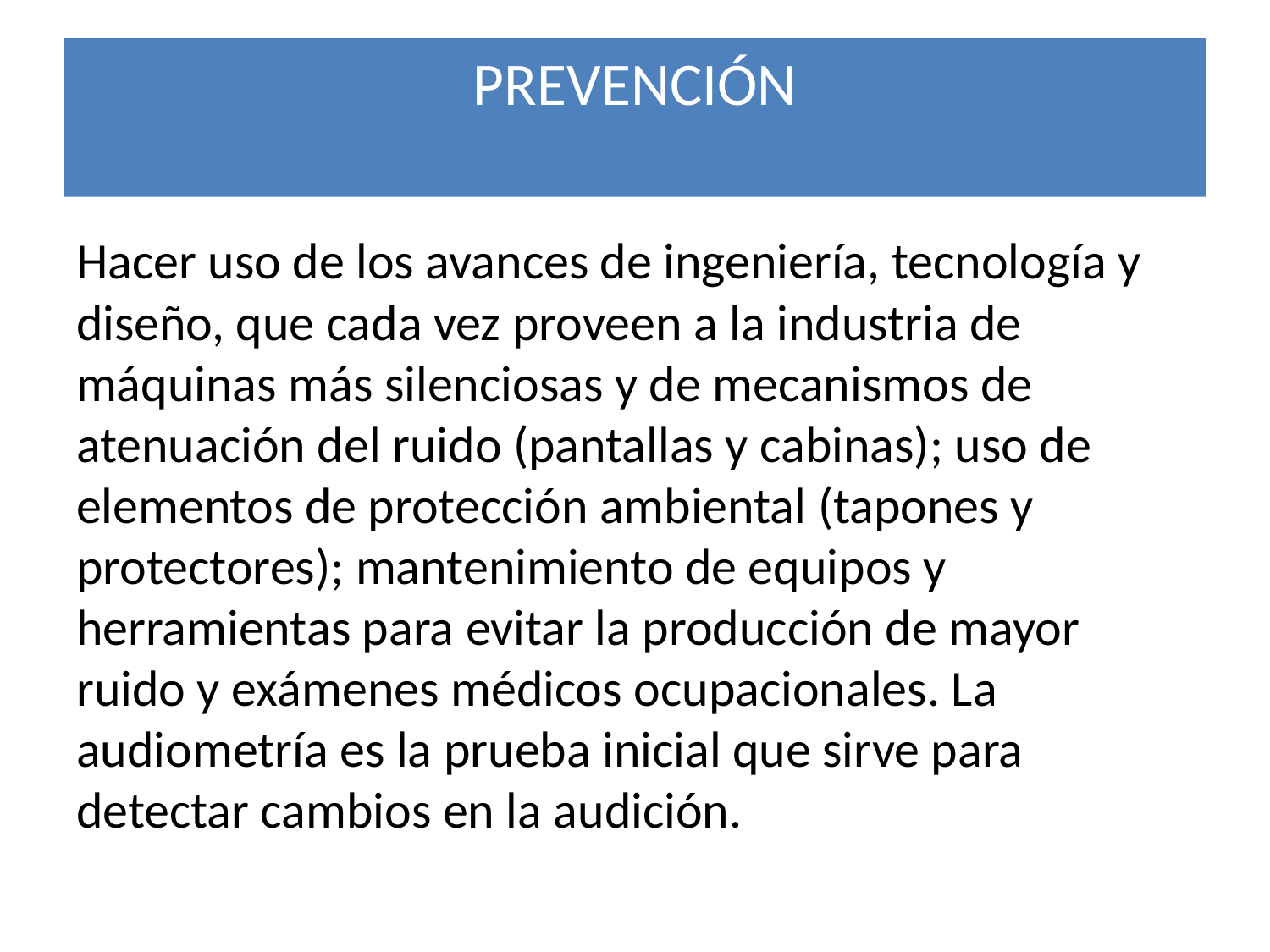

# PREVENCIÓN
Hacer uso de los avances de ingeniería, tecnología y diseño, que cada vez proveen a la industria de máquinas más silenciosas y de mecanismos de atenuación del ruido (pantallas y cabinas); uso de elementos de protección ambiental (tapones y protectores); mantenimiento de equipos y herramientas para evitar la producción de mayor ruido y exámenes médicos ocupacionales. La audiometría es la prueba inicial que sirve para detectar cambios en la audición.